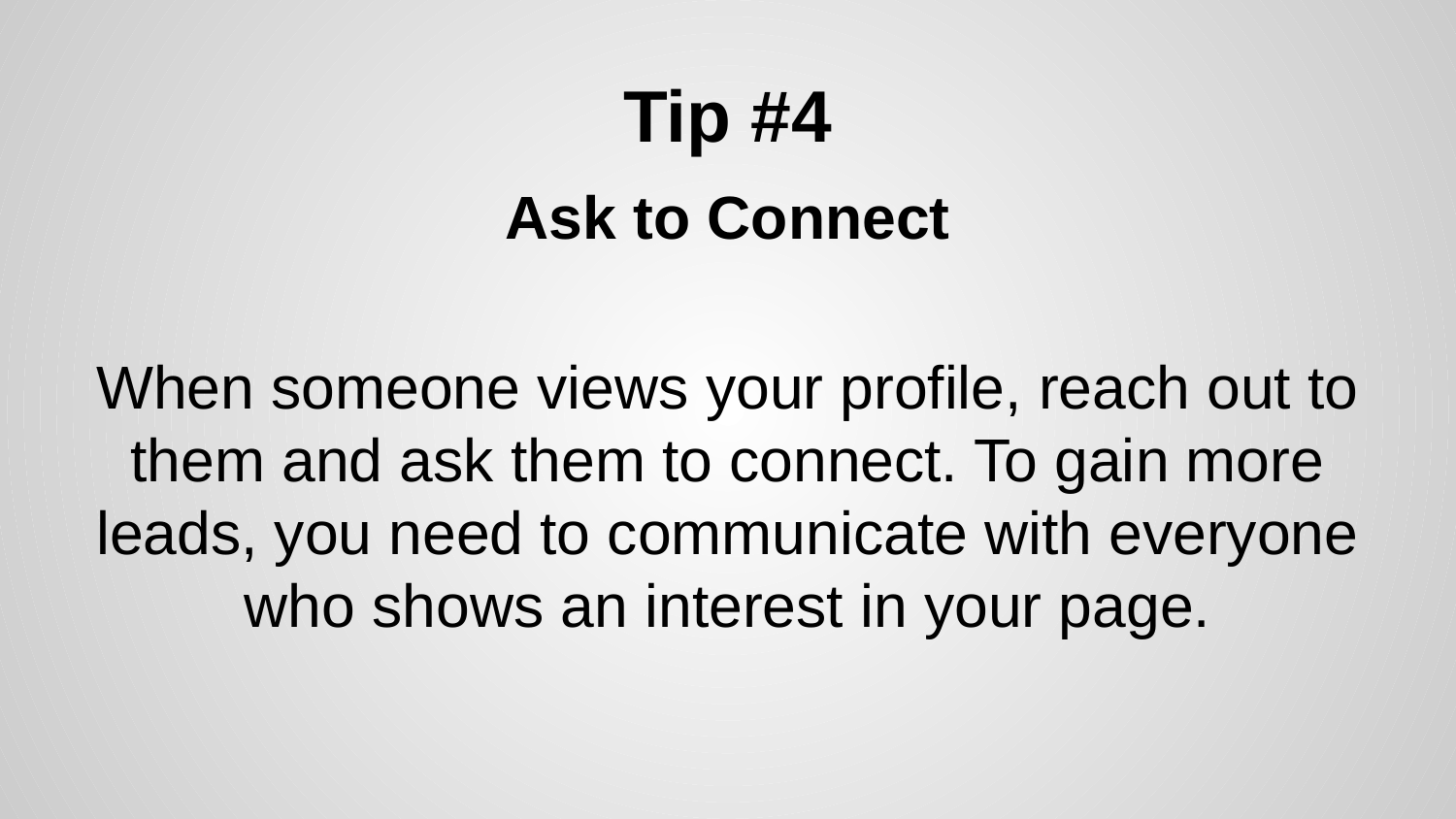

# Tip #4

Ask to Connect

When someone views your profile, reach out to them and ask them to connect. To gain more leads, you need to communicate with everyone who shows an interest in your page.